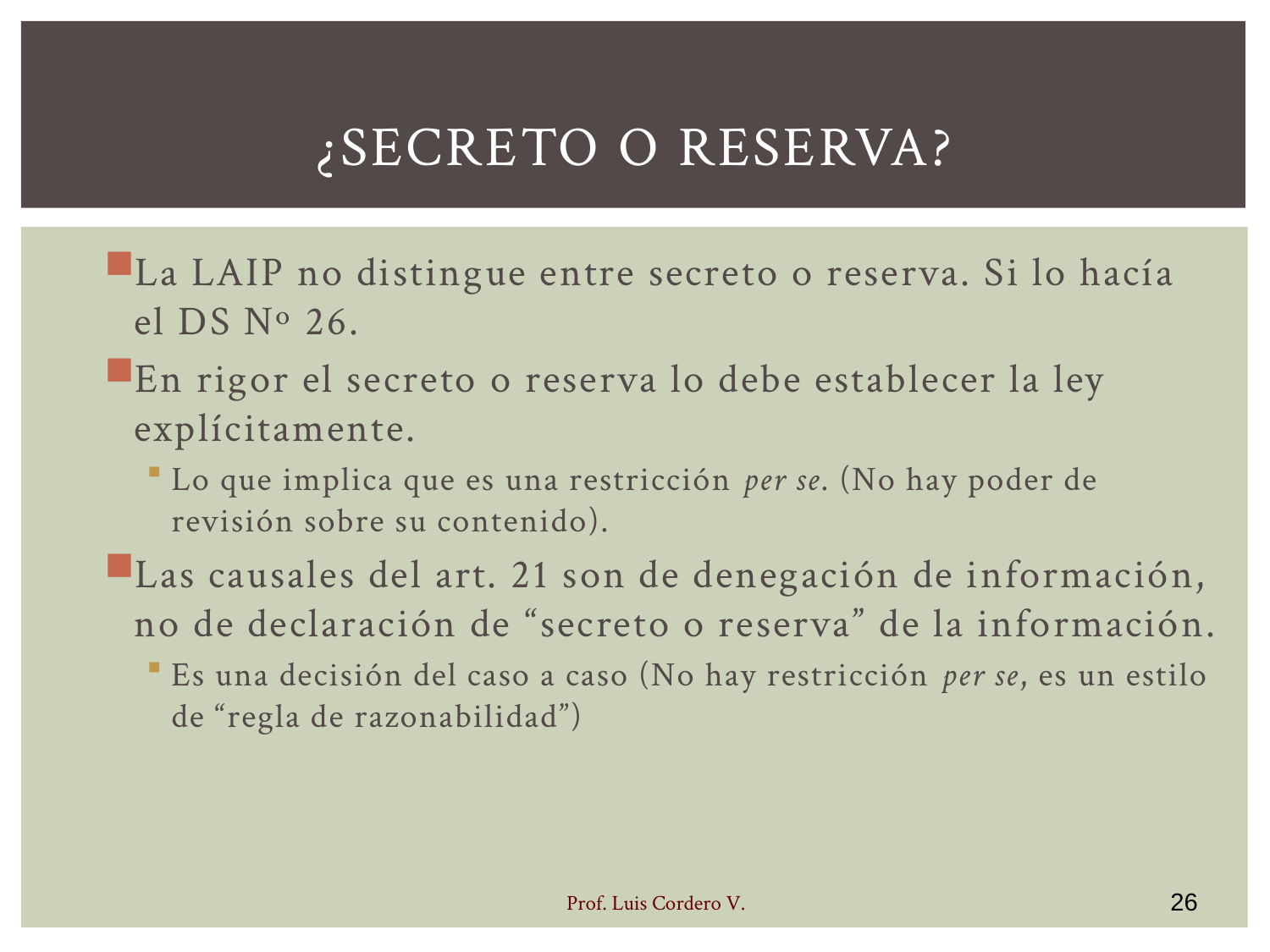

# ¿Secreto o reserva?
La LAIP no distingue entre secreto o reserva. Si lo hacía el DS Nº 26.
En rigor el secreto o reserva lo debe establecer la ley explícitamente.
Lo que implica que es una restricción per se. (No hay poder de revisión sobre su contenido).
Las causales del art. 21 son de denegación de información, no de declaración de “secreto o reserva” de la información.
Es una decisión del caso a caso (No hay restricción per se, es un estilo de “regla de razonabilidad”)
26
Prof. Luis Cordero V.